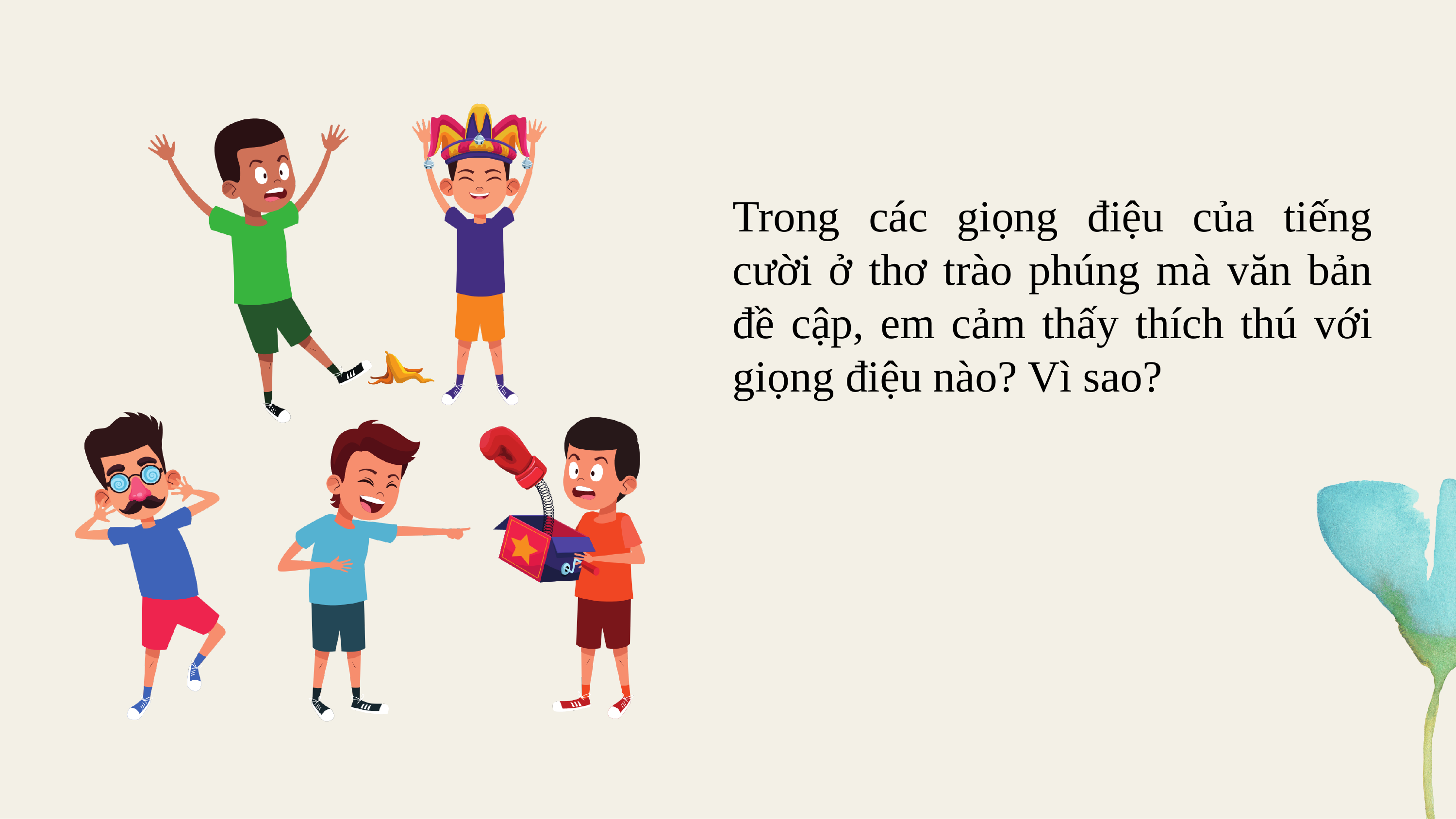

# Trong các giọng điệu của tiếng cười ở thơ trào phúng mà văn bản đề cập, em cảm thấy thích thú với giọng điệu nào? Vì sao?